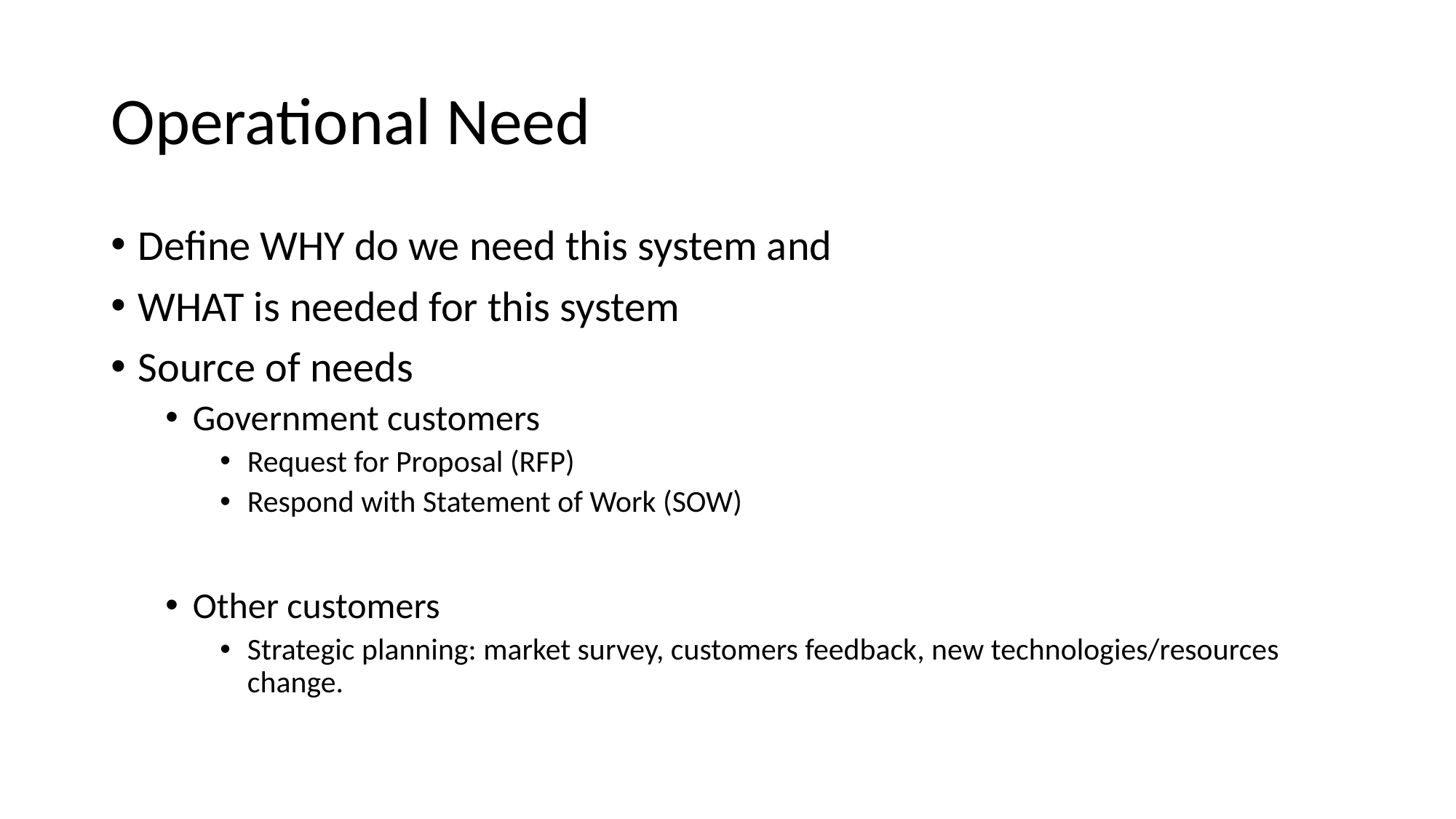

# Operational Need
Define WHY do we need this system and
WHAT is needed for this system
Source of needs
Government customers
Request for Proposal (RFP)
Respond with Statement of Work (SOW)

Other customers
Strategic planning: market survey, customers feedback, new technologies/resources change.